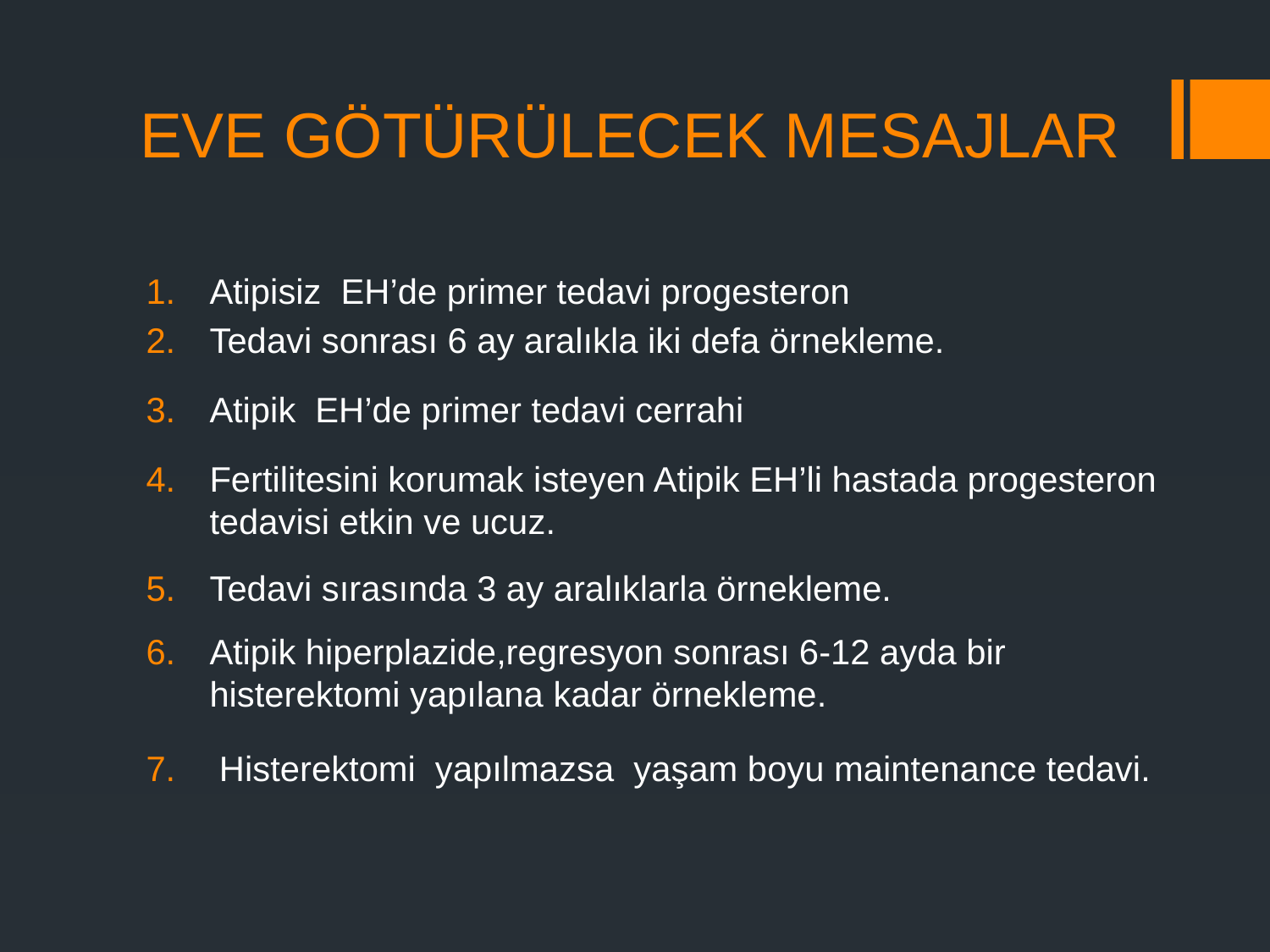

# EVE GÖTÜRÜLECEK MESAJLAR

Atipisiz  EH’de primer tedavi progesteron
Tedavi sonrası 6 ay aralıkla iki defa örnekleme.

Atipik  EH’de primer tedavi cerrahi

Fertilitesini korumak isteyen Atipik EH’li hastada progesteron tedavisi etkin ve ucuz.

Tedavi sırasında 3 ay aralıklarla örnekleme.

Atipik hiperplazide,regresyon sonrası 6-12 ayda bir  histerektomi yapılana kadar örnekleme.

 Histerektomi  yapılmazsa  yaşam boyu maintenance tedavi.